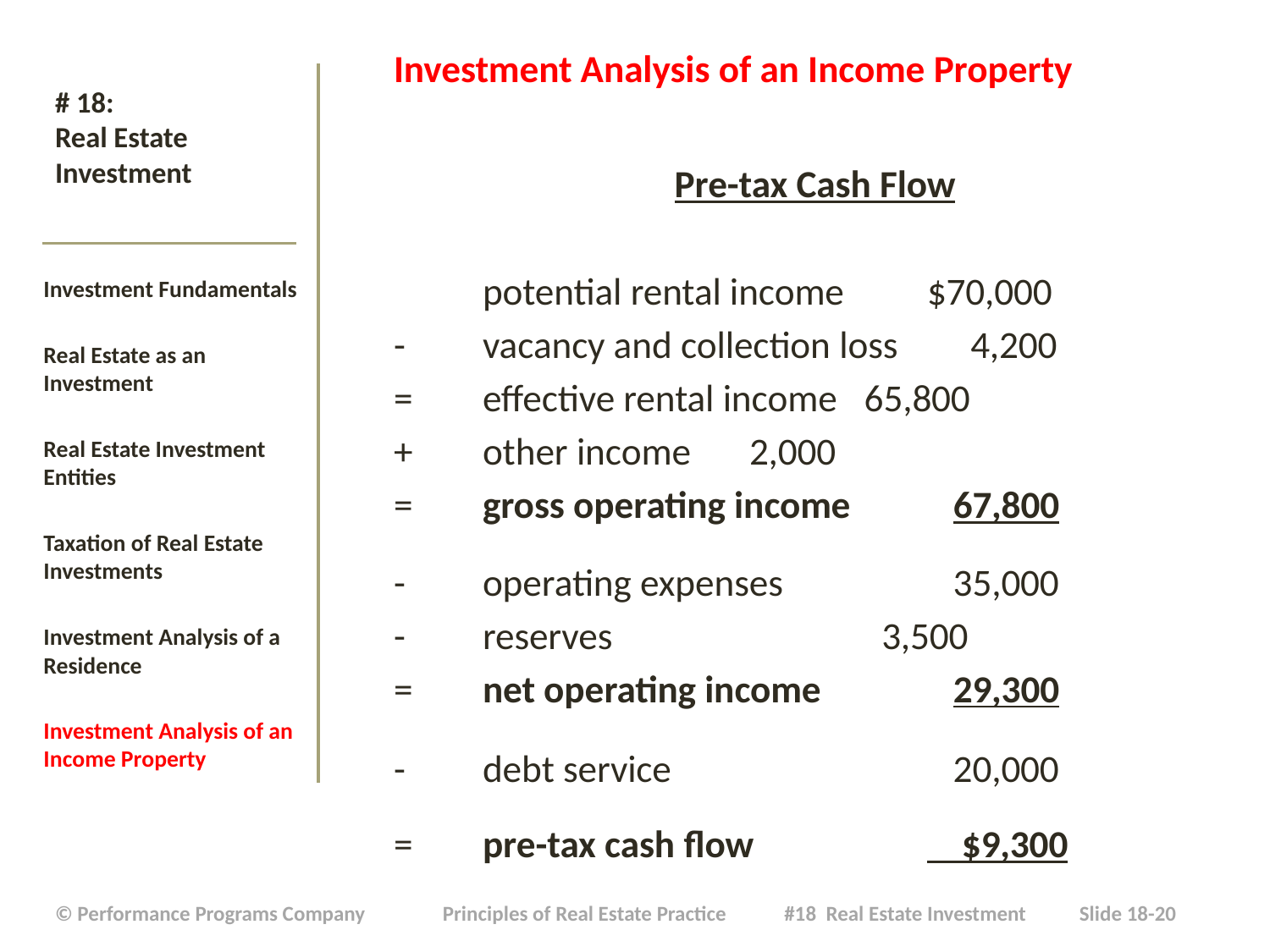

Investment Analysis of an Income Property

Pre-tax Cash Flow

	potential rental income	$70,000
-	vacancy and collection loss	     4,200
=	effective rental income	   65,800
+	other income	2,000
=	gross operating income 	   67,800

-	operating expenses		   35,000
-	reserves			     3,500
=	net operating income		   29,300

-	debt service			   20,000

=	pre-tax cash flow		    $9,300
# # 18: Real Estate Investment

Investment Fundamentals

Real Estate as an Investment

Real Estate Investment Entities

Taxation of Real Estate Investments

Investment Analysis of a Residence

Investment Analysis of an Income Property

| © Performance Programs Company Principles of Real Estate Practice #18 Real Estate Investment Slide 18-20 |
| --- |